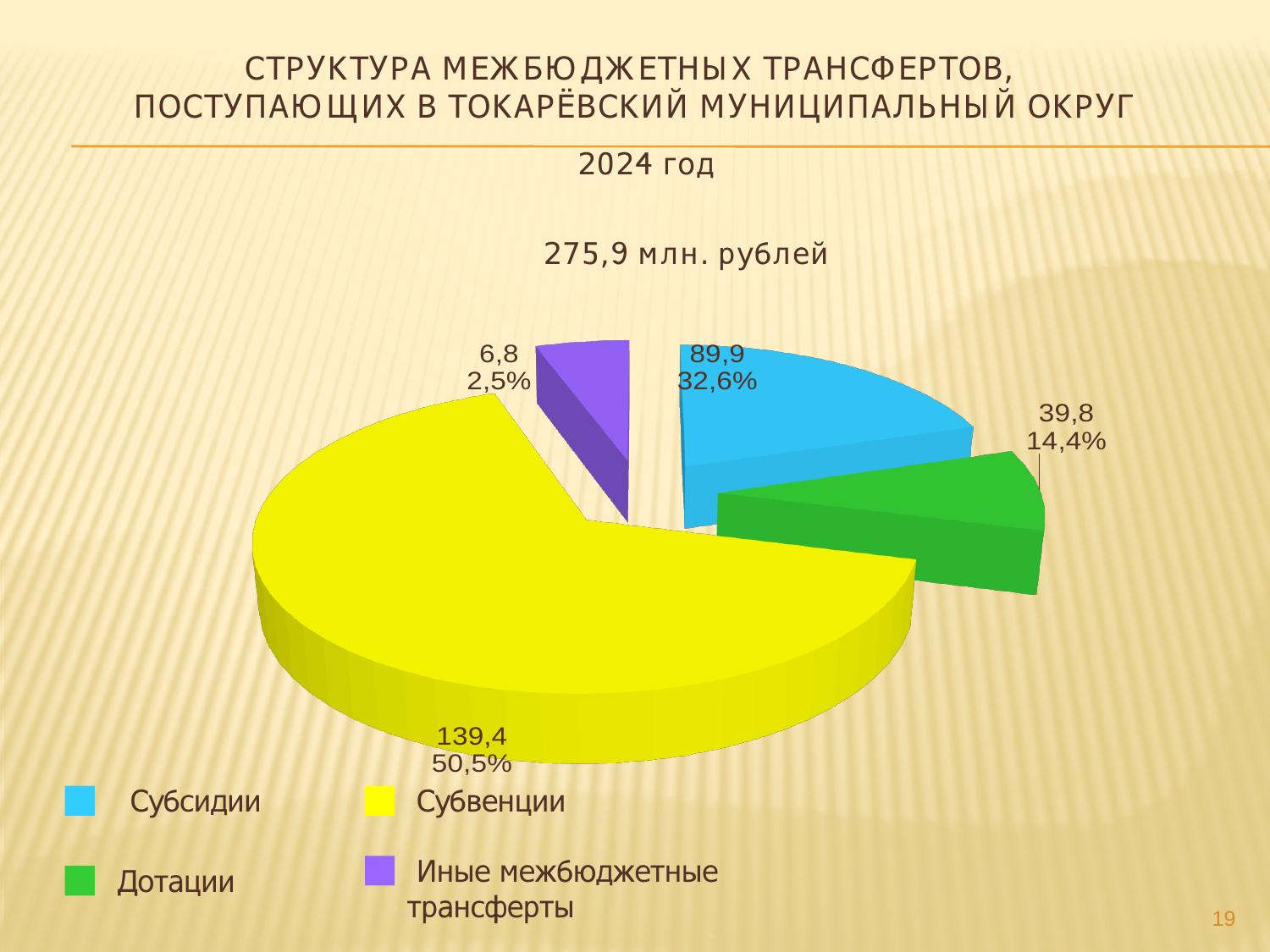

# Структура межбюджетных трансфертов, поступающих в ТокарЁвский муниципальный округ
 2024 год

  275,9 млн. рублей

[unsupported chart]

[unsupported chart]

 Субсидии
 Субвенции

 Иные межбюджетные трансферты
Дотации

19